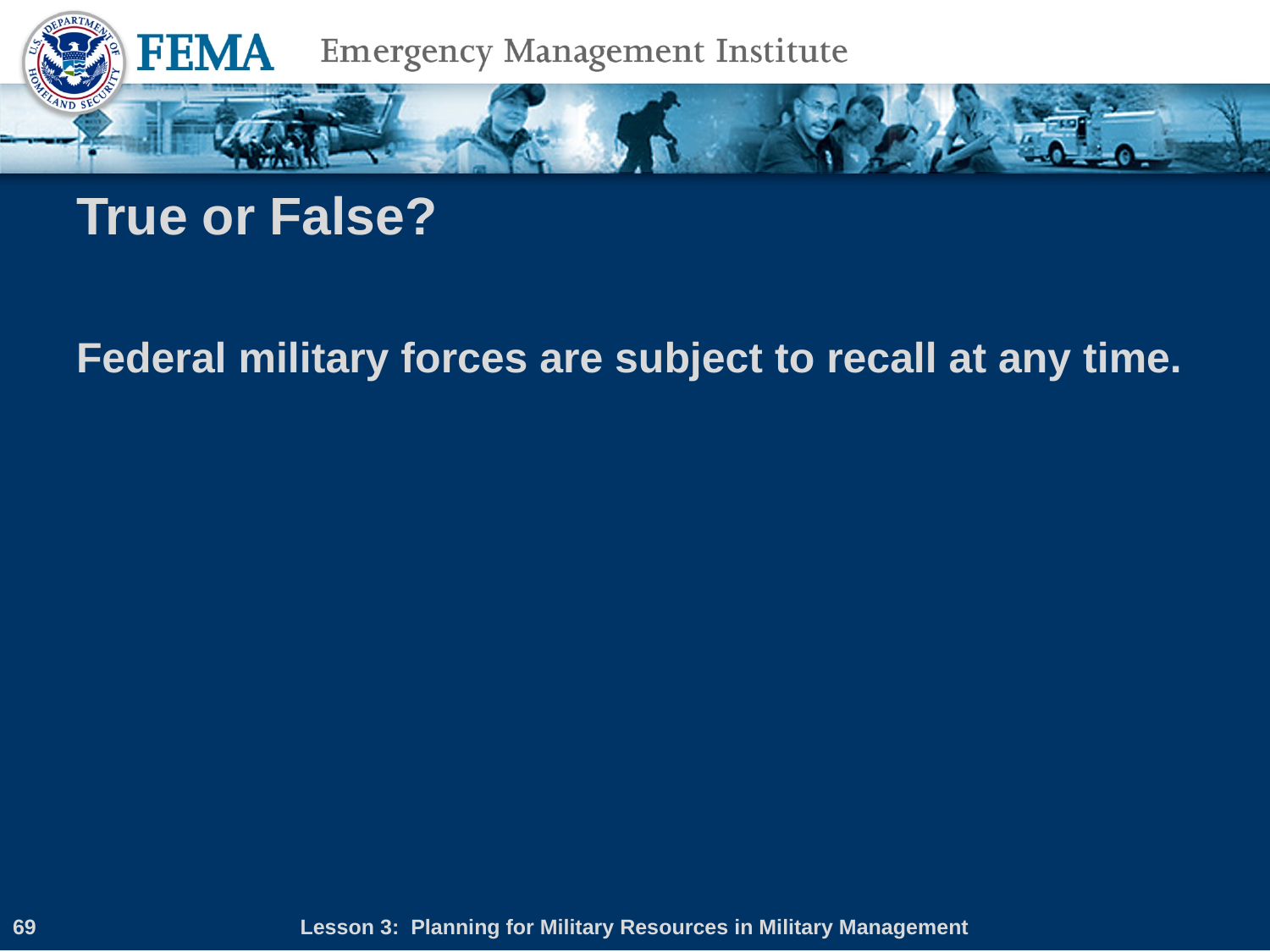

# True or False?
Federal military forces are subject to recall at any time.
69
Lesson 3:  Planning for Military Resources in Military Management